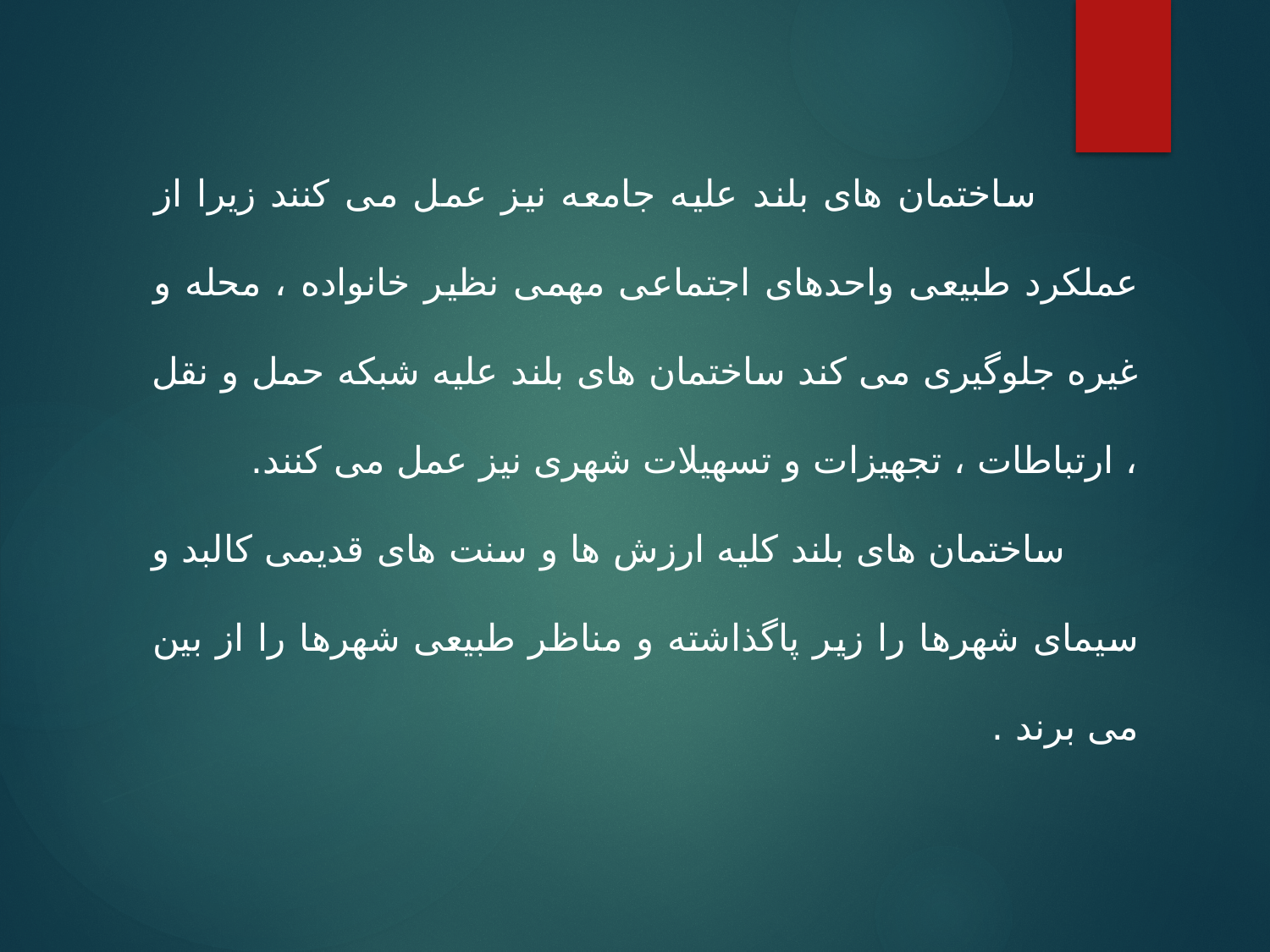

ساختمان های بلند علیه جامعه نیز عمل می کنند زیرا از عملکرد طبیعی واحدهای اجتماعی مهمی نظیر خانواده ، محله و غیره جلوگیری می کند ساختمان های بلند علیه شبکه حمل و نقل ، ارتباطات ، تجهیزات و تسهیلات شهری نیز عمل می کنند.
      ساختمان های بلند کلیه ارزش ها و سنت های قدیمی کالبد و سیمای شهرها را زیر پاگذاشته و مناظر طبیعی شهرها را از بین می برند .